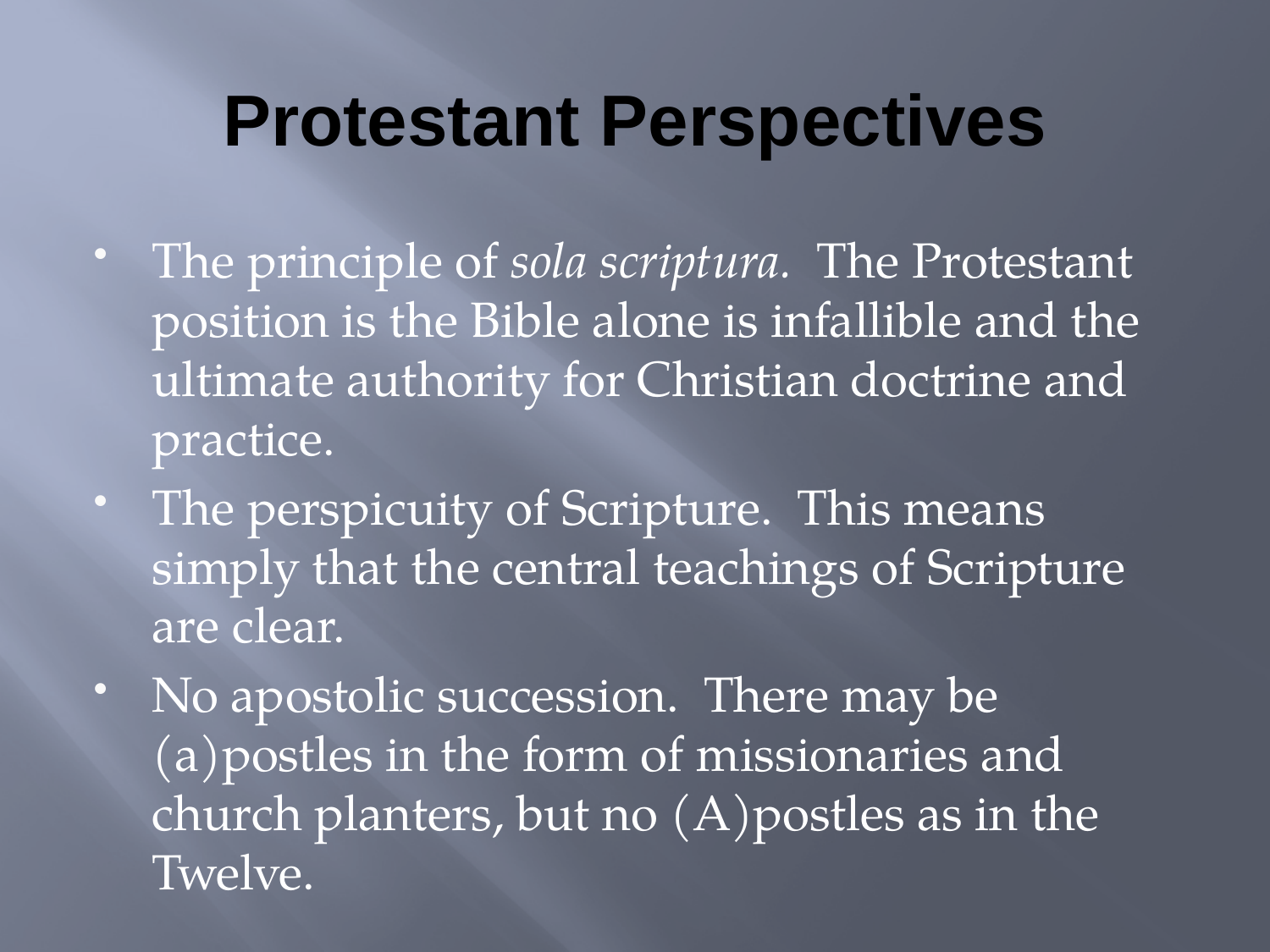

# Protestant Perspectives
The principle of sola scriptura.  The Protestant position is the Bible alone is infallible and the ultimate authority for Christian doctrine and practice.
The perspicuity of Scripture.  This means simply that the central teachings of Scripture are clear.
No apostolic succession.  There may be (a)postles in the form of missionaries and church planters, but no (A)postles as in the Twelve.